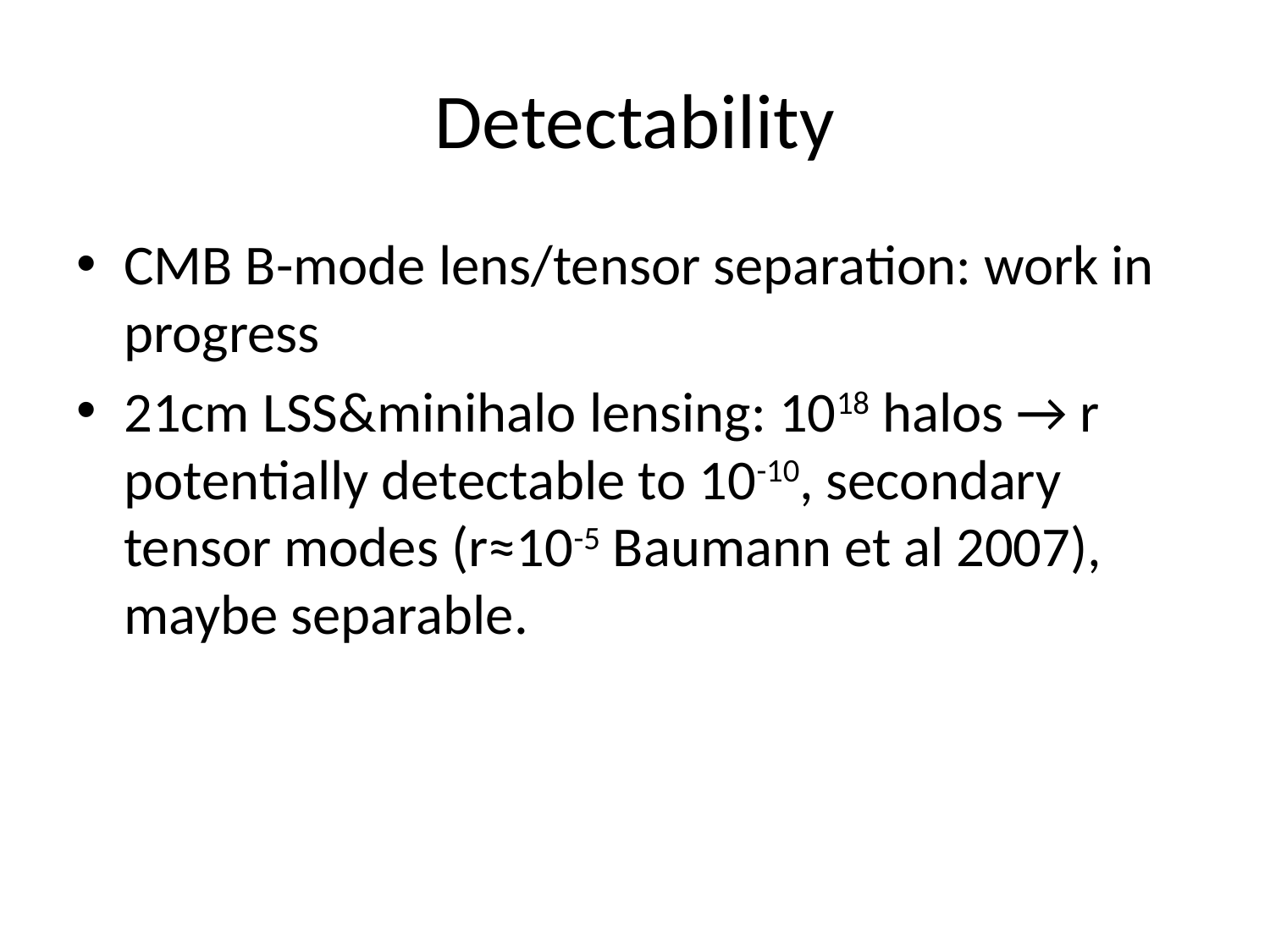

# Detectability
CMB B-mode lens/tensor separation: work in progress
21cm LSS&minihalo lensing: 1018 halos → r potentially detectable to 10-10, secondary tensor modes (r≈10-5 Baumann et al 2007), maybe separable.